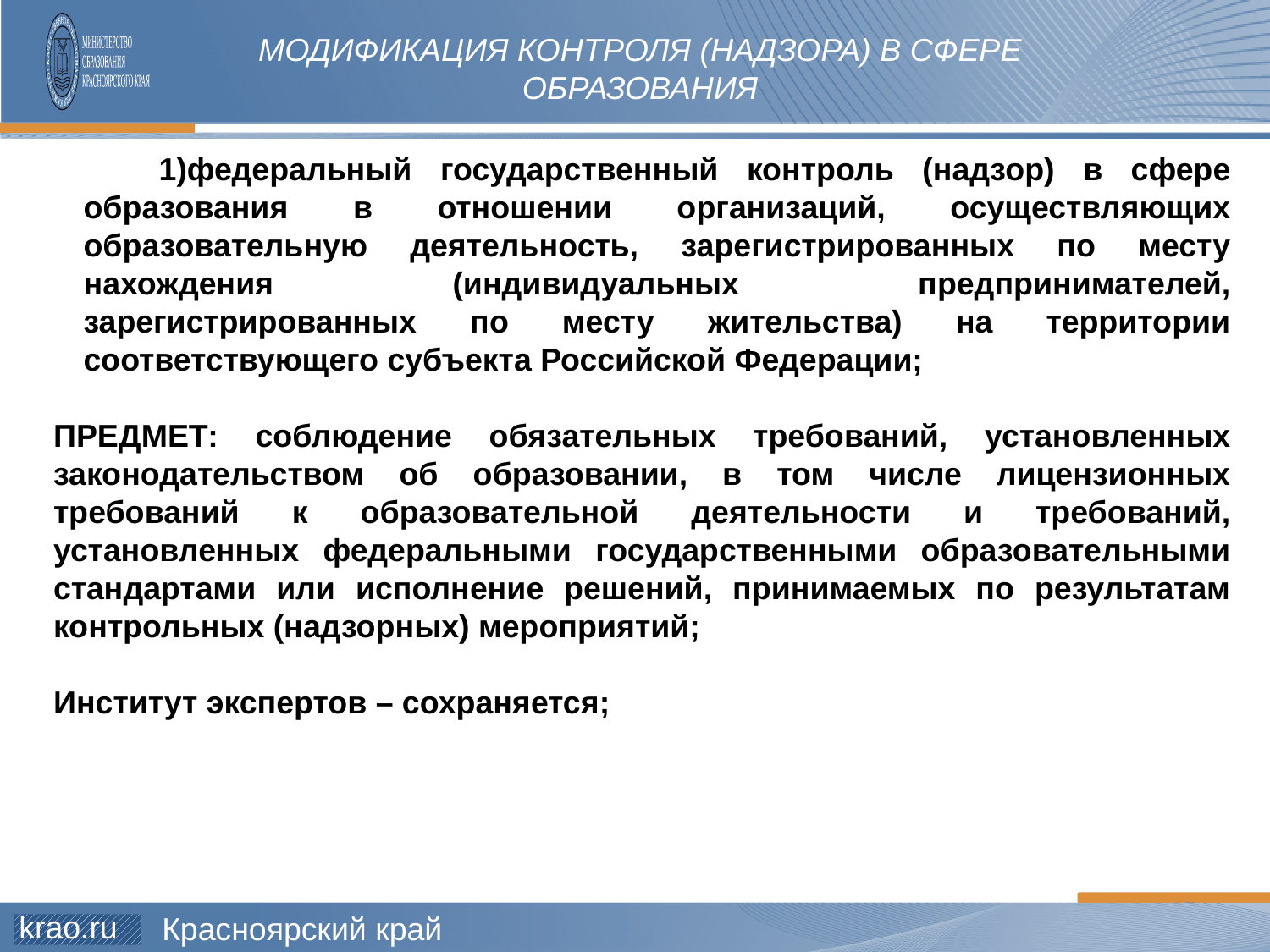

#
МОДИФИКАЦИЯ КОНТРОЛЯ (НАДЗОРА) В СФЕРЕ ОБРАЗОВАНИЯ
федеральный государственный контроль (надзор) в сфере образования в отношении организаций, осуществляющих образовательную деятельность, зарегистрированных по месту нахождения (индивидуальных предпринимателей, зарегистрированных по месту жительства) на территории соответствующего субъекта Российской Федерации;

ПРЕДМЕТ: соблюдение обязательных требований, установленных законодательством об образовании, в том числе лицензионных требований к образовательной деятельности и требований, установленных федеральными государственными образовательными стандартами или исполнение решений, принимаемых по результатам контрольных (надзорных) мероприятий;

Институт экспертов – сохраняется;

6